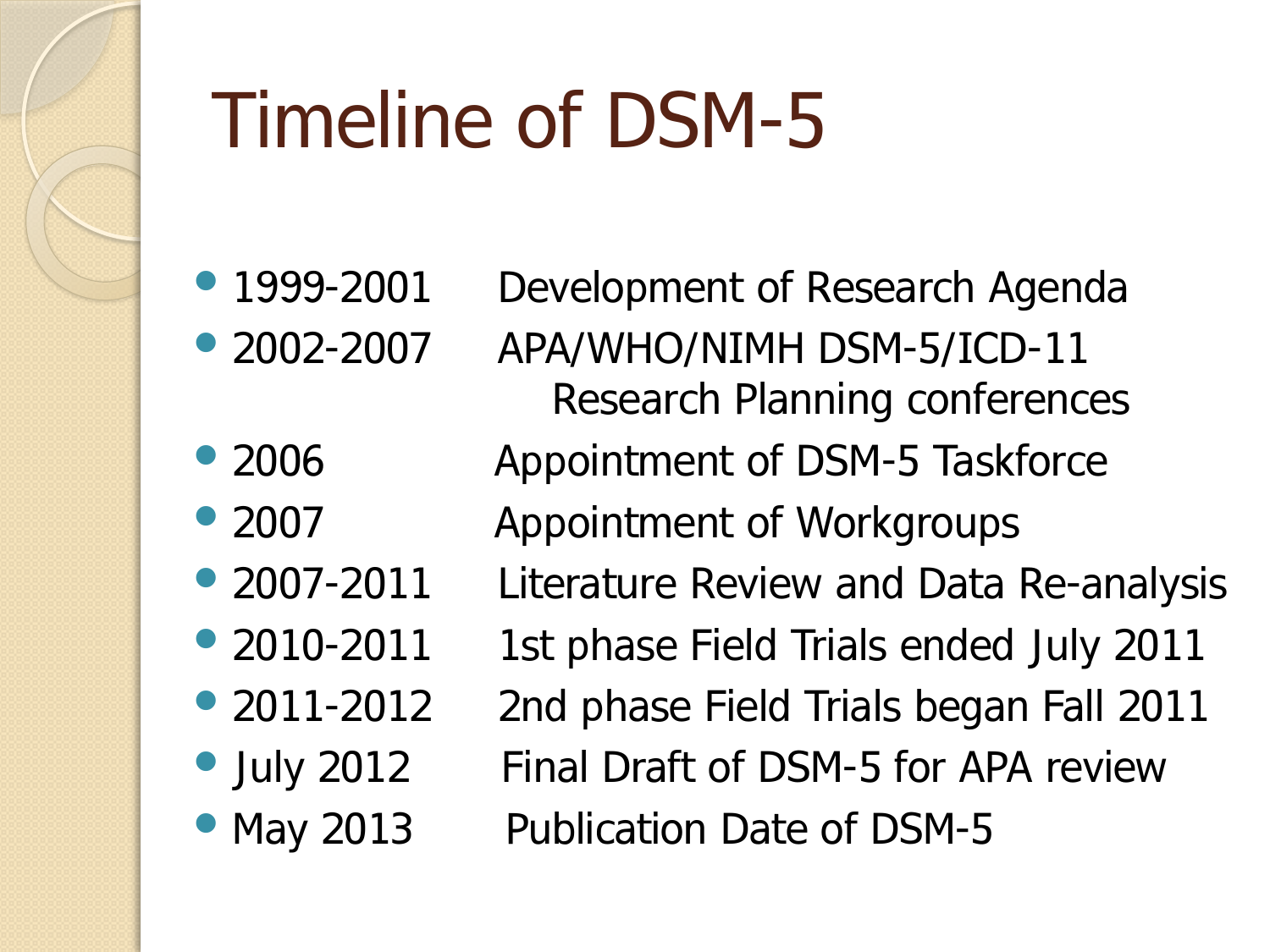

# Timeline of DSM-5
1999-2001     Development of Research Agenda
2002-2007     APA/WHO/NIMH DSM-5/ICD-11  			     Research Planning conferences
2006             Appointment of DSM-5 Taskforce
2007             Appointment of Workgroups
2007-2011     Literature Review and Data Re-analysis
2010-2011     1st phase Field Trials ended July 2011
2011-2012     2nd phase Field Trials began Fall 2011
July 2012       Final Draft of DSM-5 for APA review
May 2013       Publication Date of DSM-5